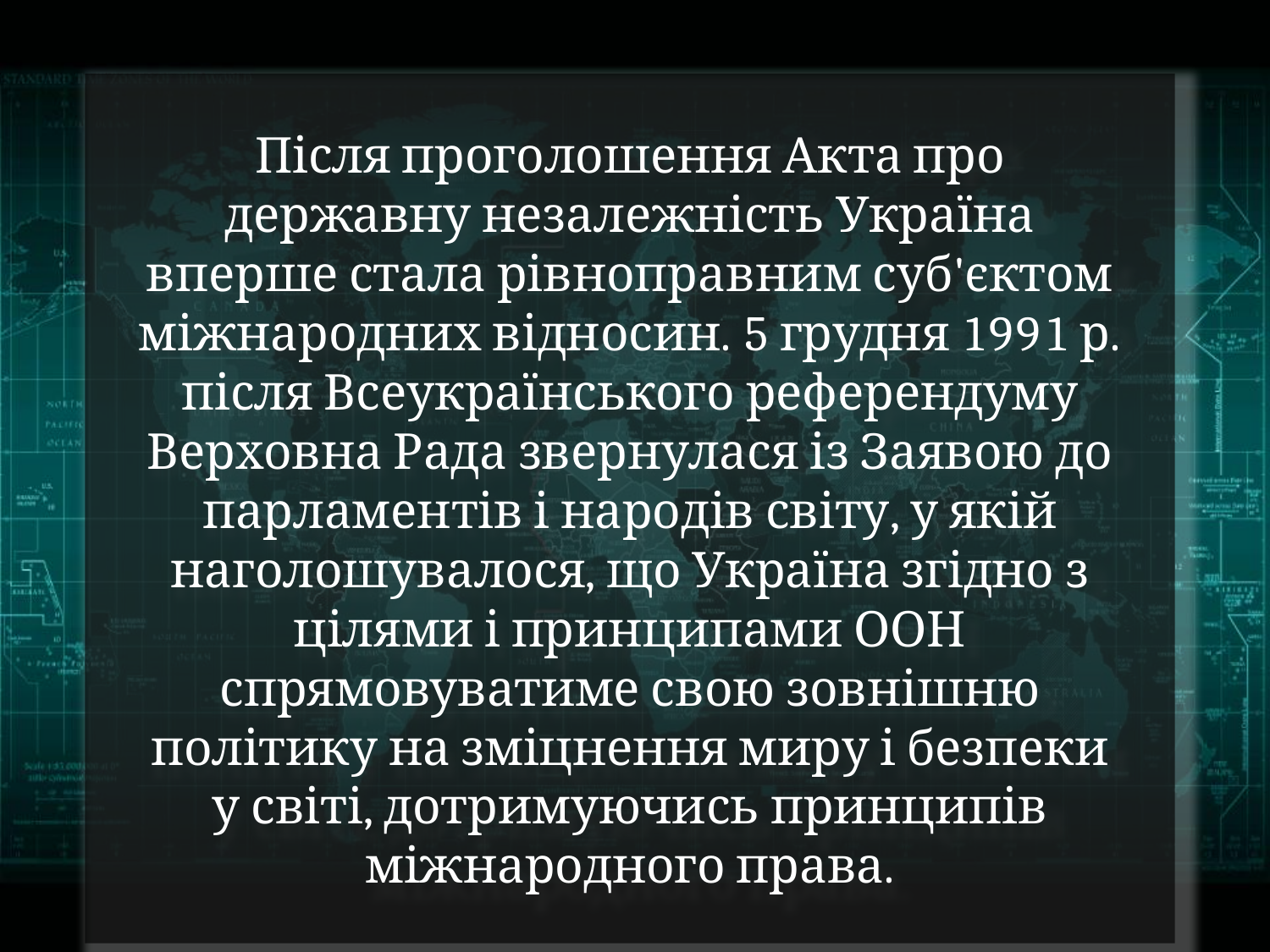

Після проголошення Акта про державну незалежність Україна вперше стала рівноправним суб'єктом міжнародних відносин. 5 грудня 1991 р. після Всеукраїнського референдуму Верховна Рада звернулася із Заявою до парламентів і народів світу, у якій наголошувалося, що Україна згідно з цілями і принципами ООН спрямовуватиме свою зовнішню політику на зміцнення миру і безпеки у світі, дотримуючись принципів міжнародного права.